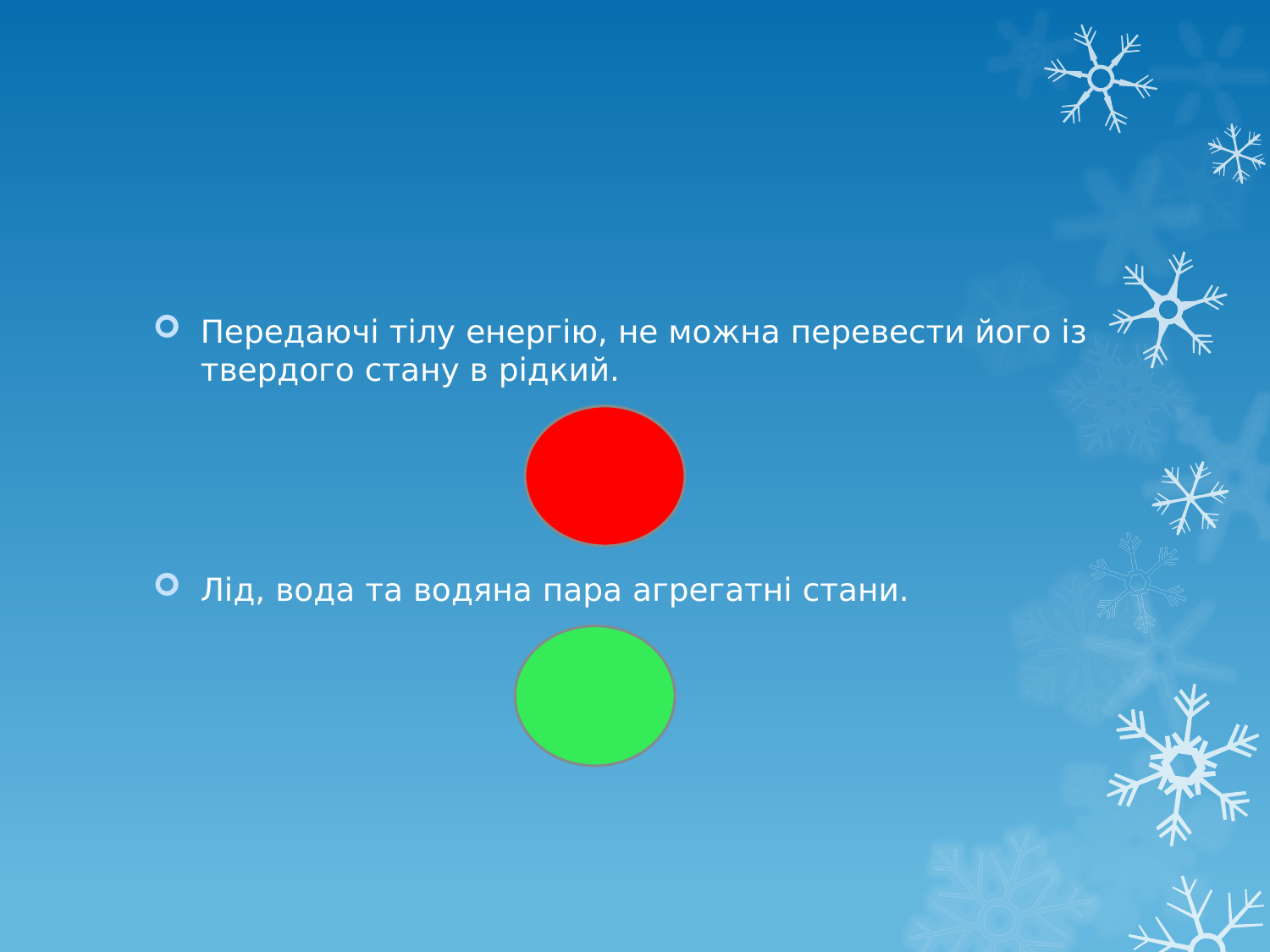

Передаючі тілу енергію, не можна перевести його із твердого стану в рідкий.

Лід, вода та водяна пара агрегатні стани.